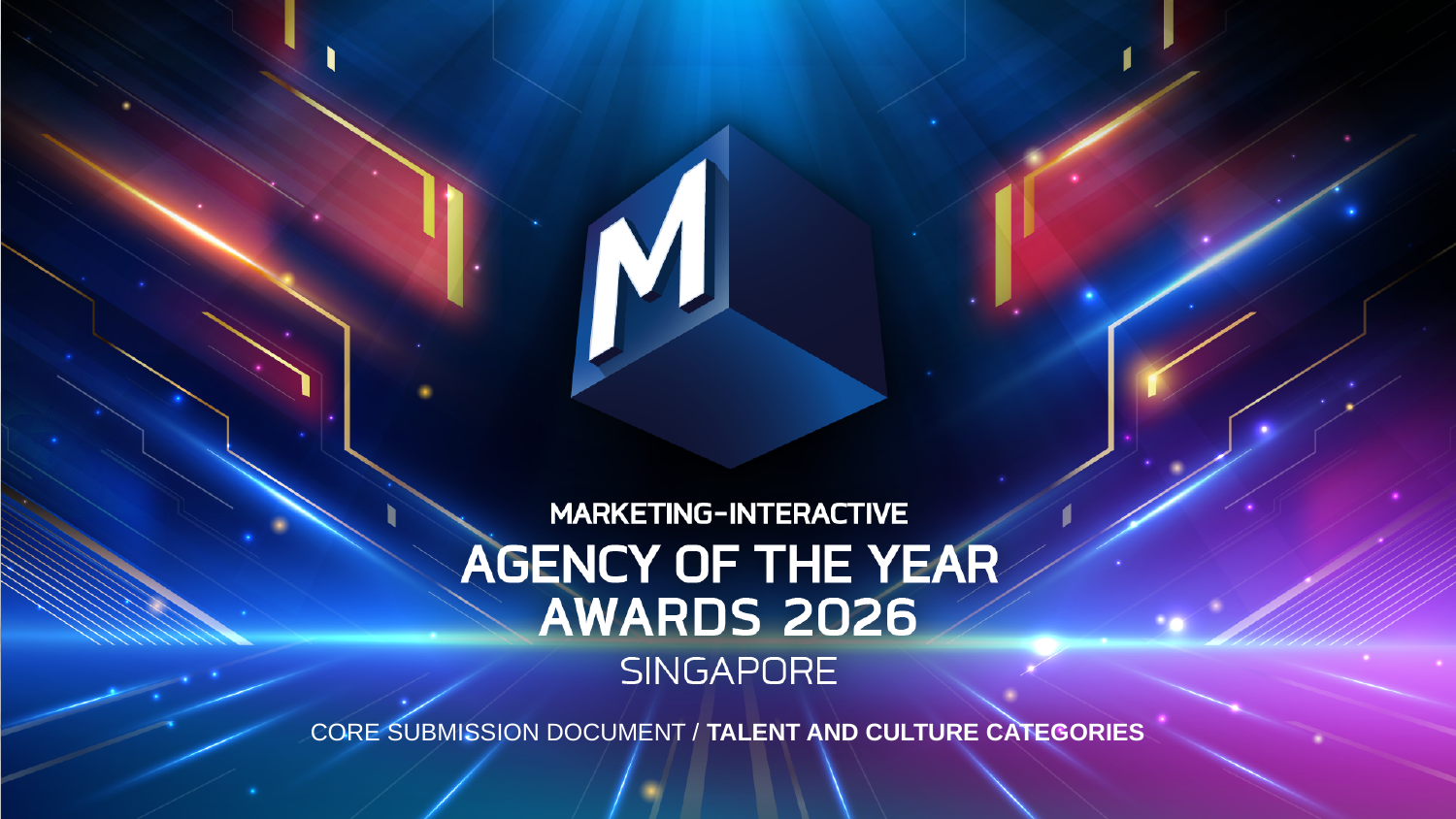

CORE SUBMISSION DOCUMENT / TALENT AND CULTURE CATEGORIES